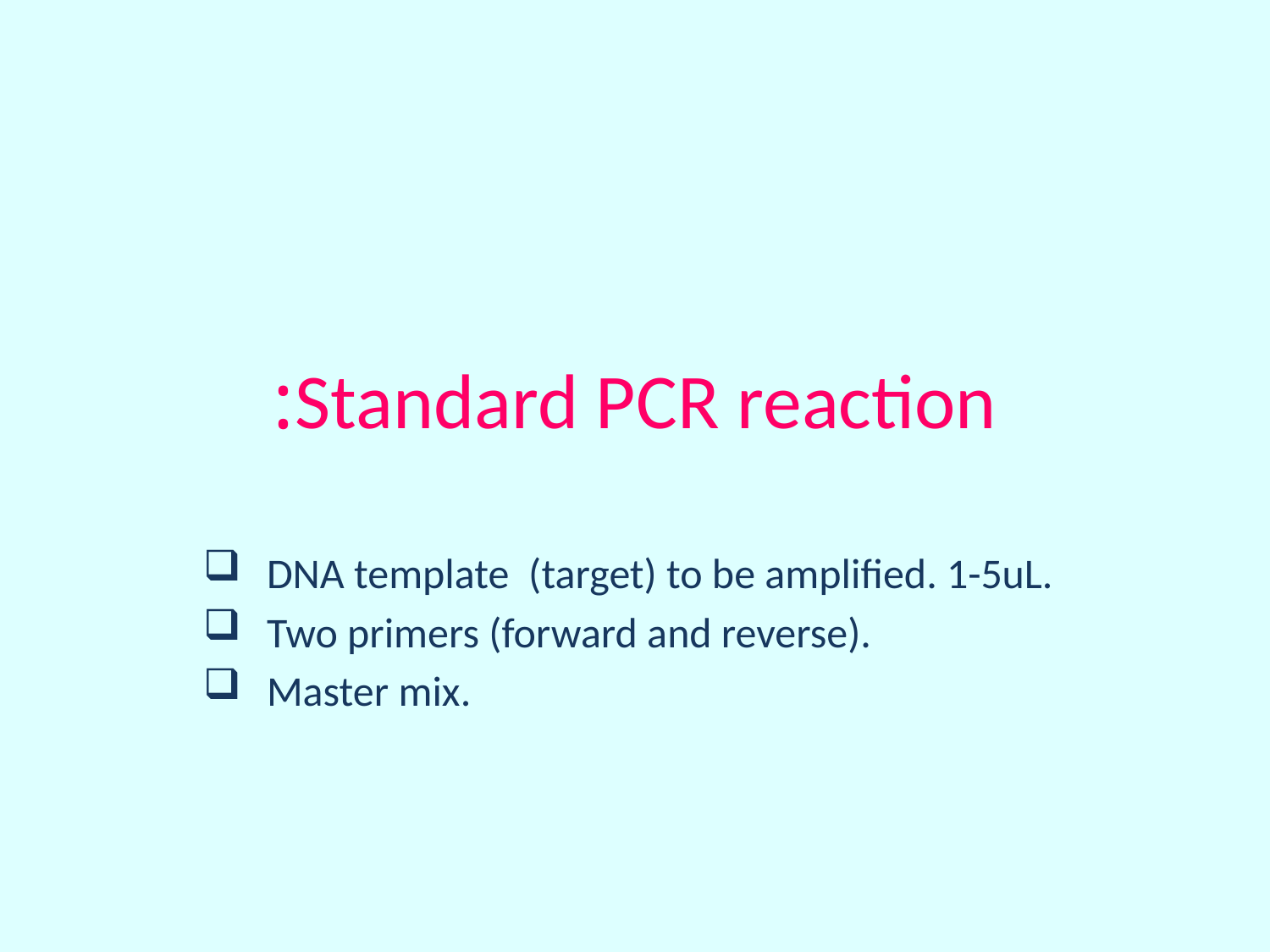

# Standard PCR reaction:
DNA template  (target) to be amplified. 1-5uL.
Two primers (forward and reverse).
Master mix.